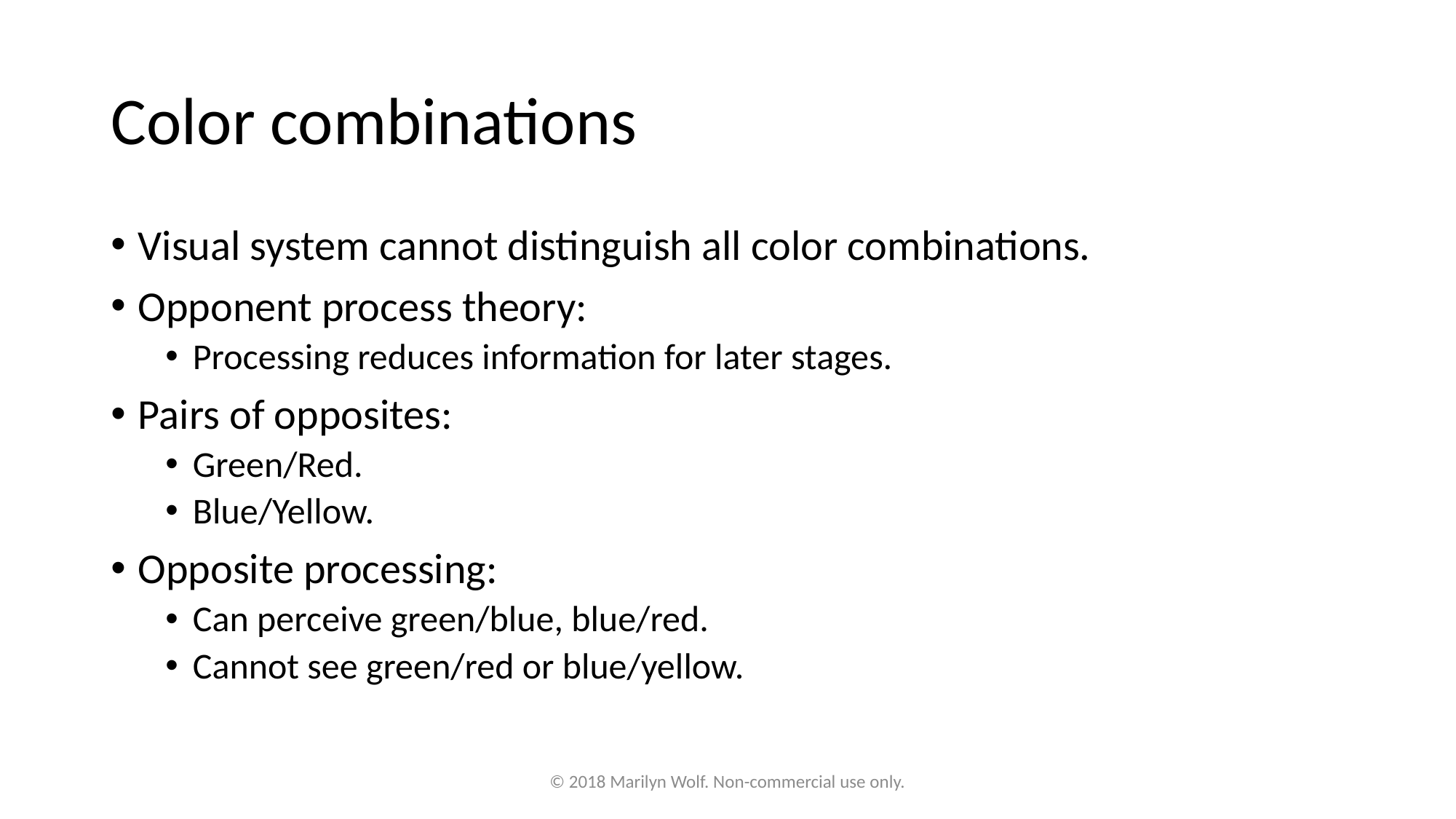

# Color combinations
Visual system cannot distinguish all color combinations.
Opponent process theory:
Processing reduces information for later stages.
Pairs of opposites:
Green/Red.
Blue/Yellow.
Opposite processing:
Can perceive green/blue, blue/red.
Cannot see green/red or blue/yellow.
© 2018 Marilyn Wolf. Non-commercial use only.